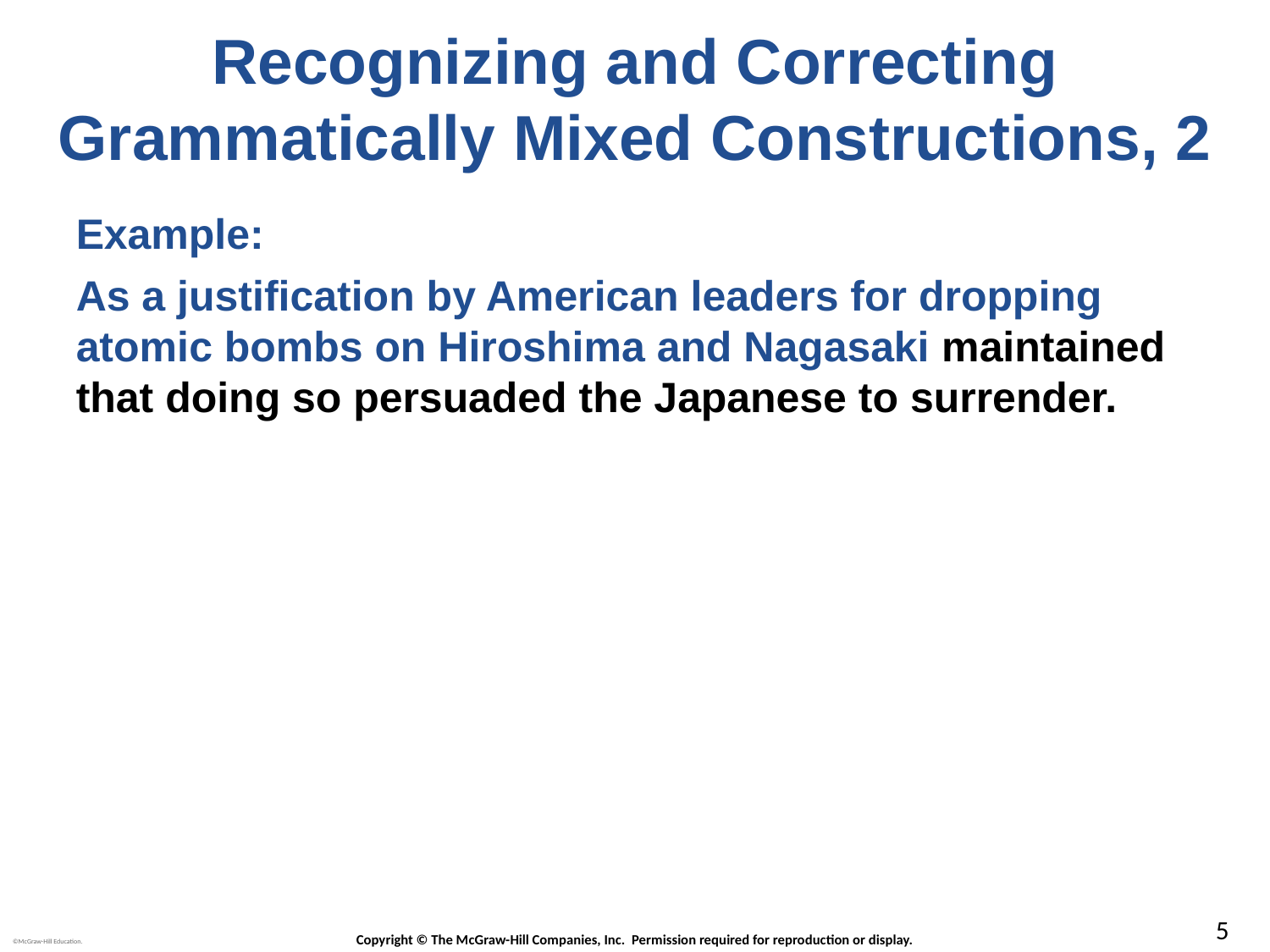

# Recognizing and Correcting Grammatically Mixed Constructions, 2
Example:
As a justification by American leaders for dropping atomic bombs on Hiroshima and Nagasaki maintained that doing so persuaded the Japanese to surrender.